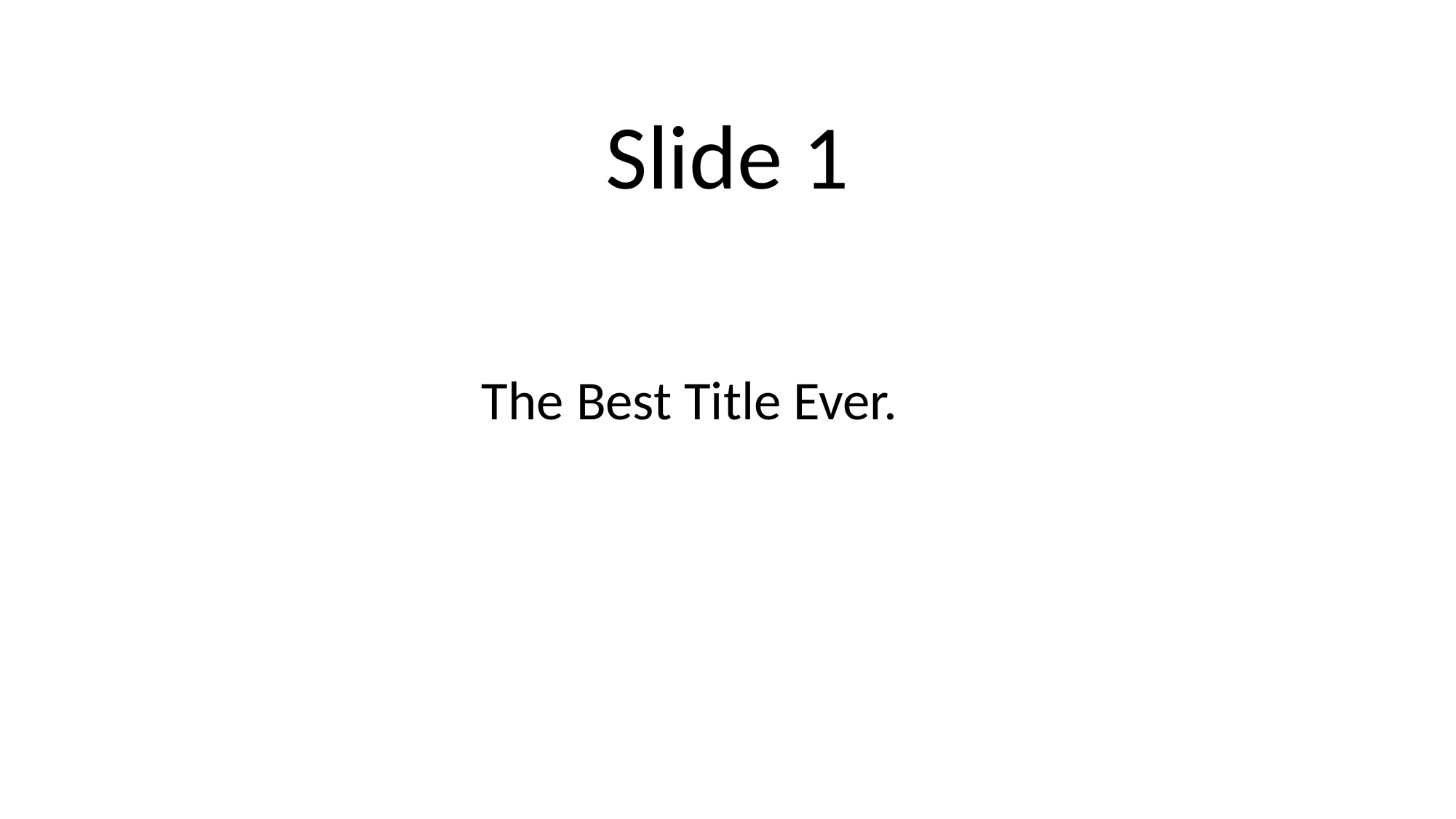

# Slide 1
The Best Title Ever.